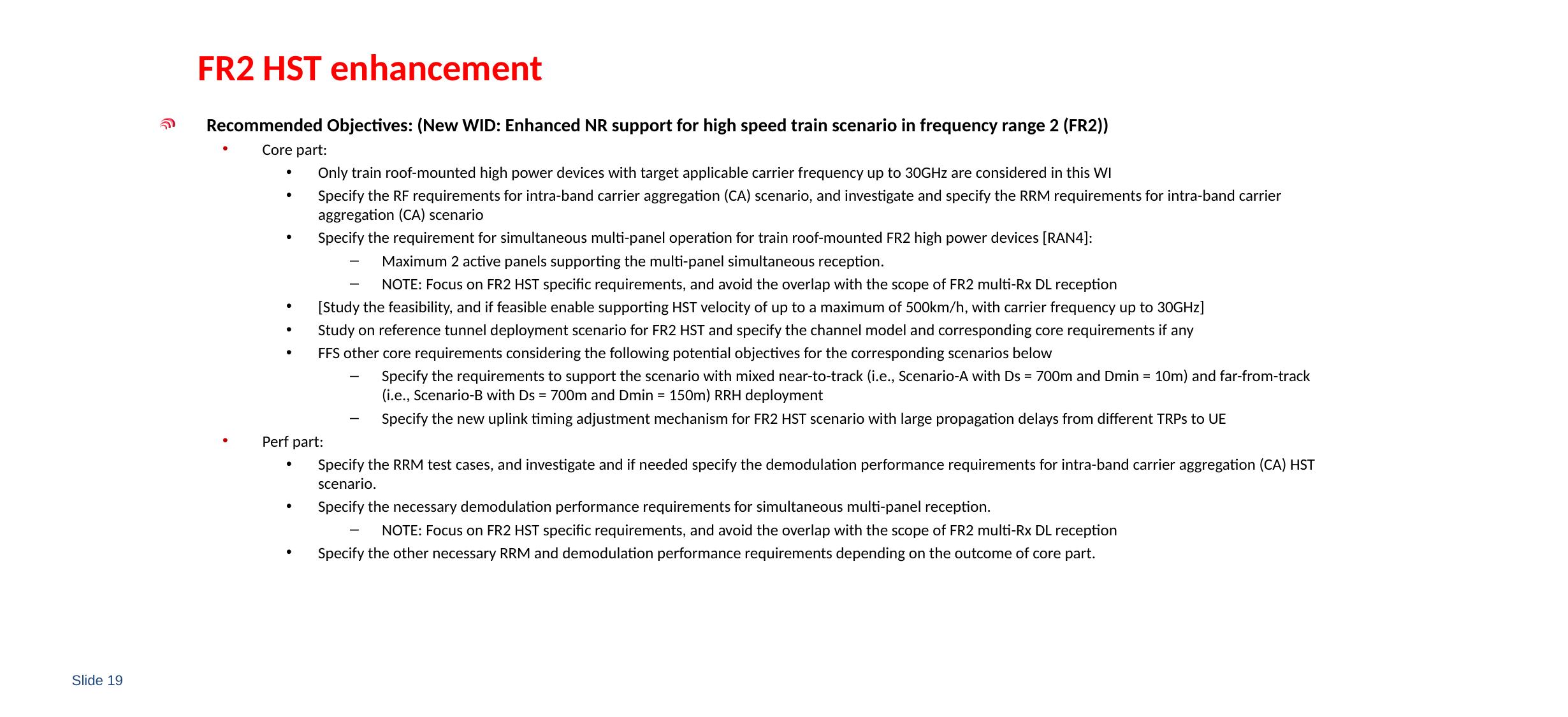

# FR2 HST enhancement
Recommended Objectives: (New WID: Enhanced NR support for high speed train scenario in frequency range 2 (FR2))
Core part:
Only train roof-mounted high power devices with target applicable carrier frequency up to 30GHz are considered in this WI
Specify the RF requirements for intra-band carrier aggregation (CA) scenario, and investigate and specify the RRM requirements for intra-band carrier aggregation (CA) scenario
Specify the requirement for simultaneous multi-panel operation for train roof-mounted FR2 high power devices [RAN4]:
Maximum 2 active panels supporting the multi-panel simultaneous reception.
NOTE: Focus on FR2 HST specific requirements, and avoid the overlap with the scope of FR2 multi-Rx DL reception
[Study the feasibility, and if feasible enable supporting HST velocity of up to a maximum of 500km/h, with carrier frequency up to 30GHz]
Study on reference tunnel deployment scenario for FR2 HST and specify the channel model and corresponding core requirements if any
FFS other core requirements considering the following potential objectives for the corresponding scenarios below
Specify the requirements to support the scenario with mixed near-to-track (i.e., Scenario-A with Ds = 700m and Dmin = 10m) and far-from-track (i.e., Scenario-B with Ds = 700m and Dmin = 150m) RRH deployment
Specify the new uplink timing adjustment mechanism for FR2 HST scenario with large propagation delays from different TRPs to UE
Perf part:
Specify the RRM test cases, and investigate and if needed specify the demodulation performance requirements for intra-band carrier aggregation (CA) HST scenario.
Specify the necessary demodulation performance requirements for simultaneous multi-panel reception.
NOTE: Focus on FR2 HST specific requirements, and avoid the overlap with the scope of FR2 multi-Rx DL reception
Specify the other necessary RRM and demodulation performance requirements depending on the outcome of core part.